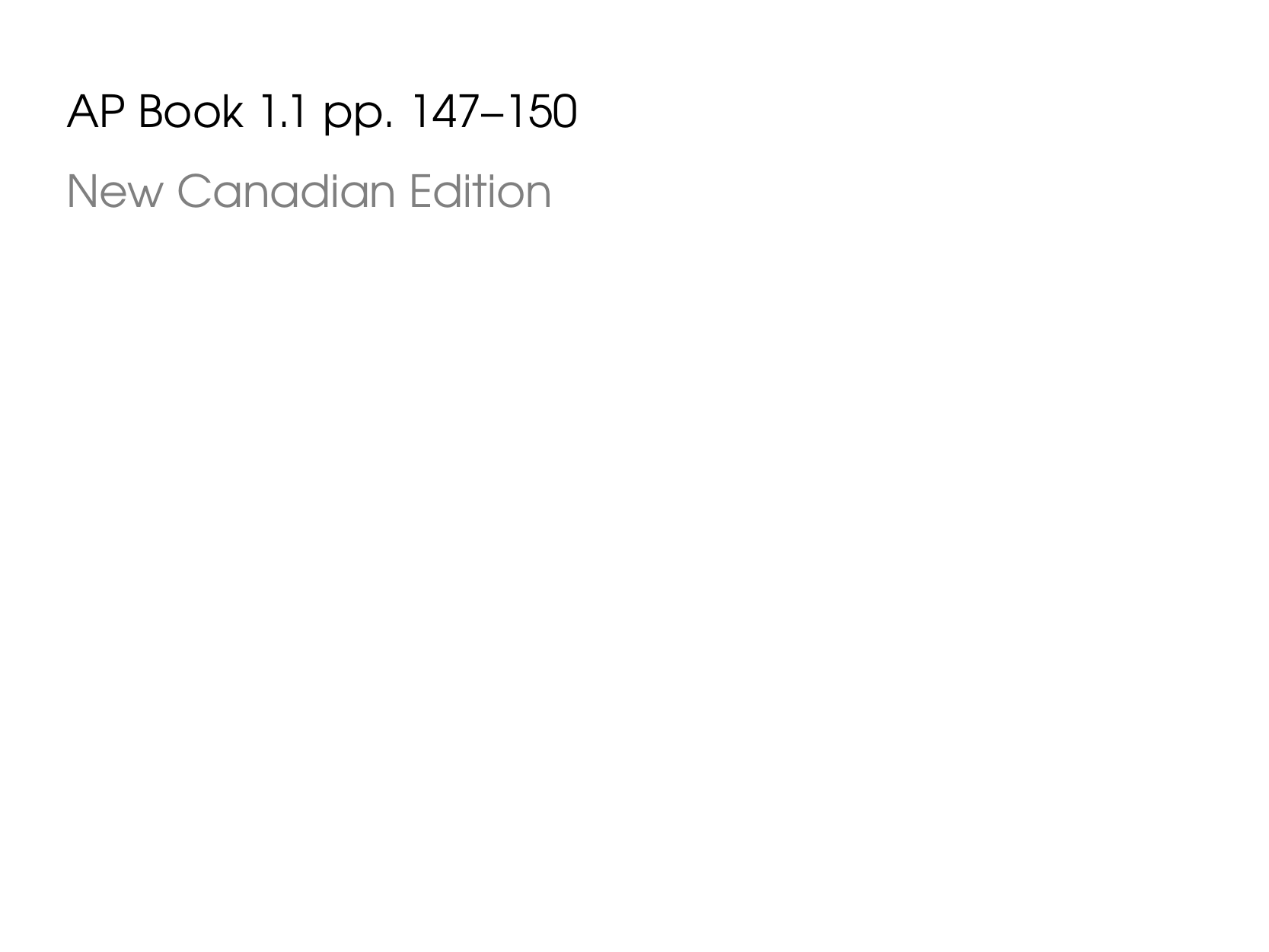

AP Book 1.1 pp. 147–150
New Canadian Edition